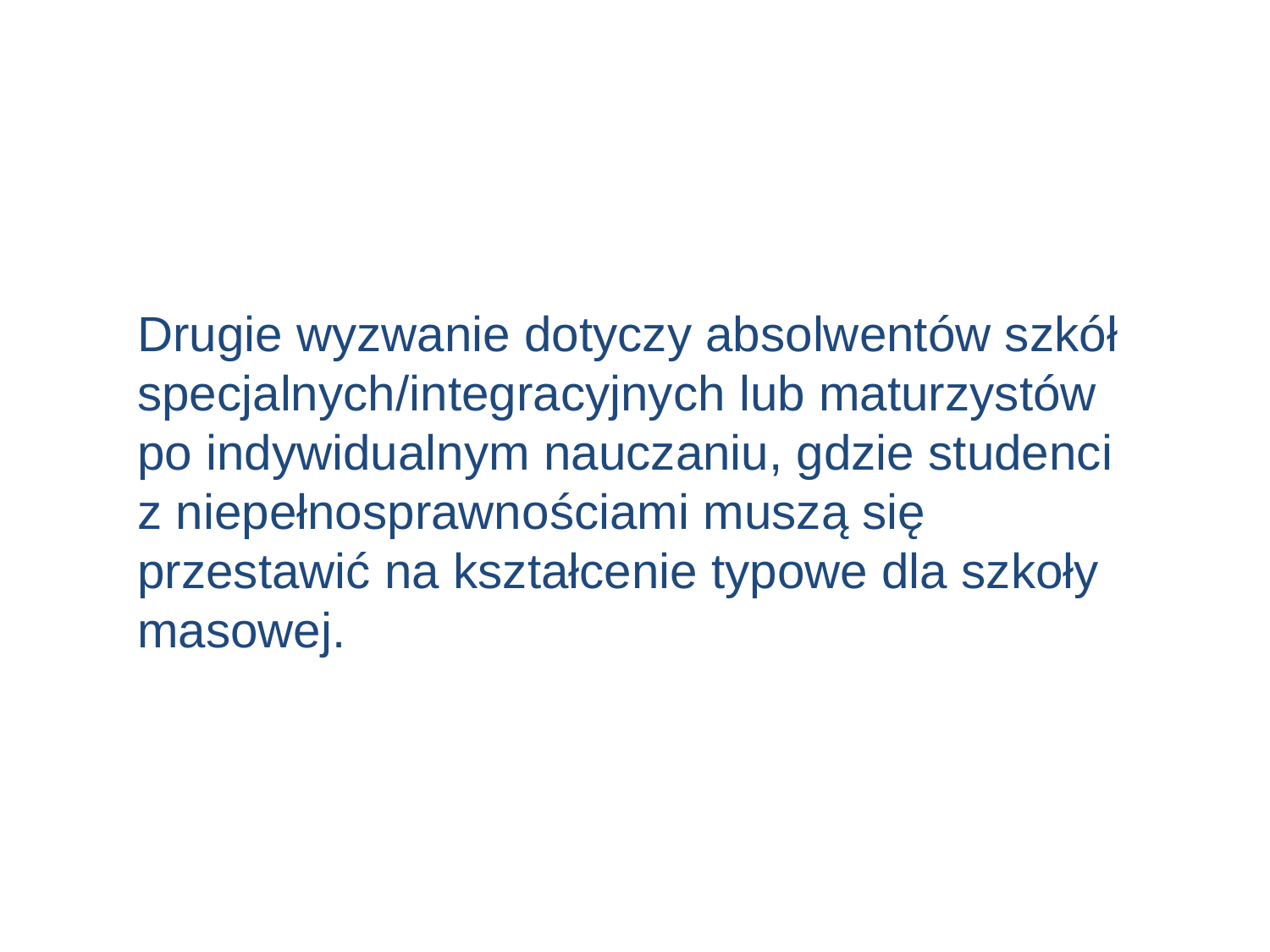

Drugie wyzwanie dotyczy absolwentów szkół specjalnych/integracyjnych lub maturzystów po indywidualnym nauczaniu, gdzie studenci
z niepełnosprawnościami muszą się przestawić na kształcenie typowe dla szkoły masowej.